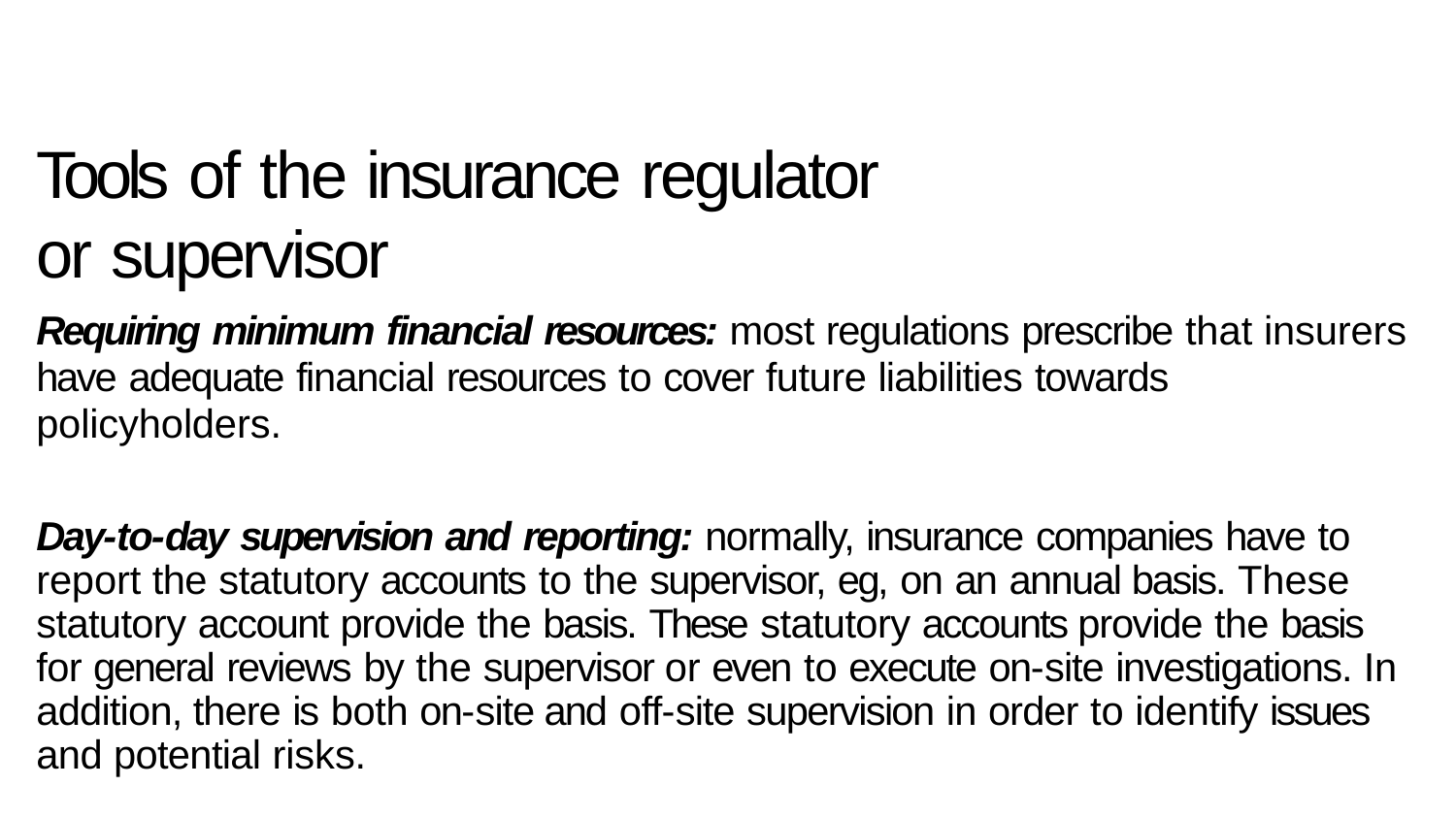

# Tools of the insurance regulator or supervisor
Requiring minimum financial resources: most regulations prescribe that insurers
have adequate financial resources to cover future liabilities towards policyholders.

Day-to-day supervision and reporting: normally, insurance companies have to report the statutory accounts to the supervisor, eg, on an annual basis. These statutory account provide the basis. These statutory accounts provide the basis for general reviews by the supervisor or even to execute on-site investigations. In addition, there is both on-site and off-site supervision in order to identify issues and potential risks.